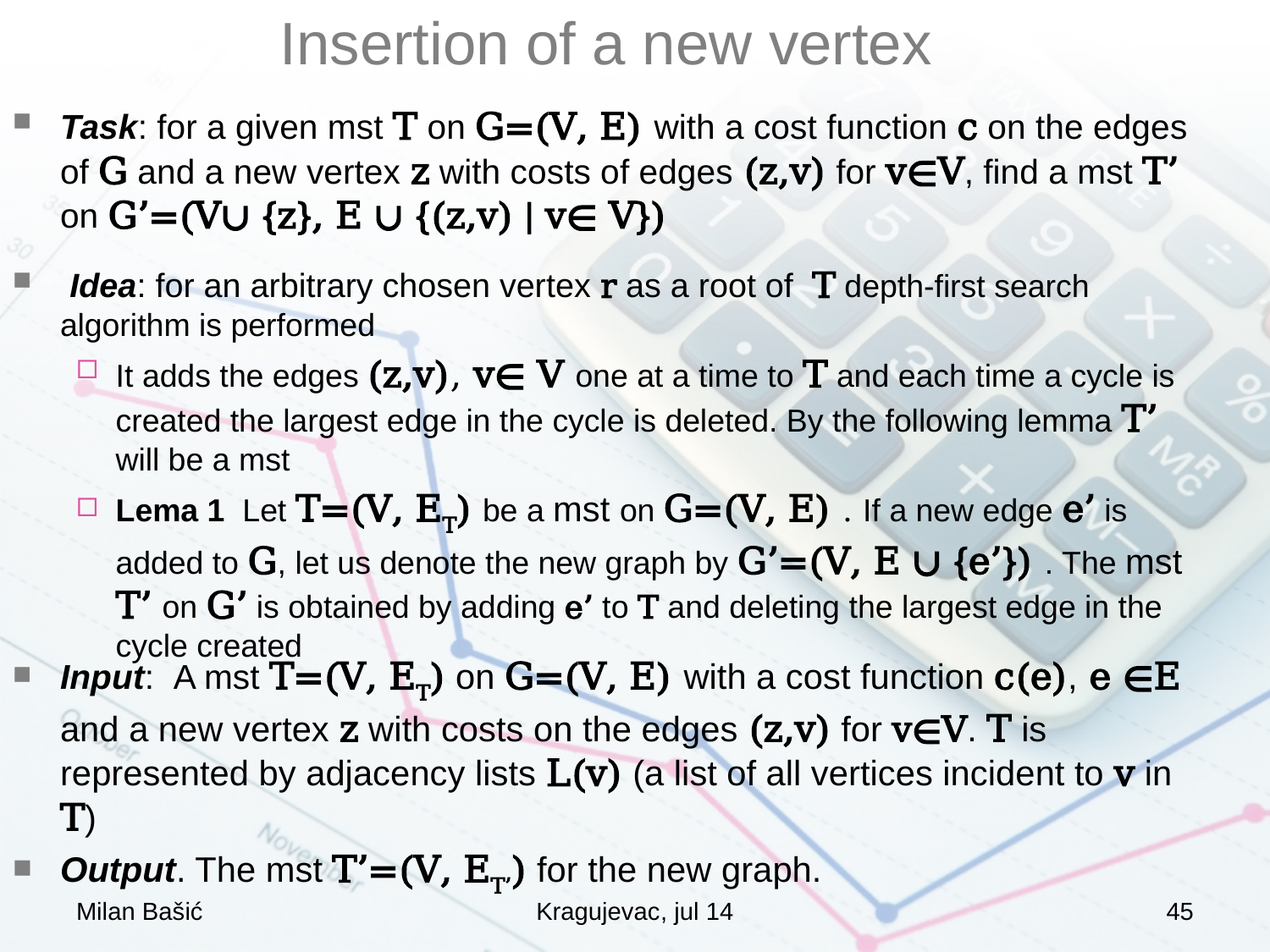

# Insertion of a new vertex
Task: for a given mst T on G=(V, E) with a cost function c on the edges of G and a new vertex z with costs of edges (z,v) for v∊V, find a mst T’ on G’=(V∪ {z}, E ∪ {(z,v) | v∊ V})

 Idea: for an arbitrary chosen vertex r as a root of  T depth-first search algorithm is performed
It adds the edges (z,v), v∊ V one at a time to T and each time a cycle is created the largest edge in the cycle is deleted. By the following lemma T’ will be a mst
Lema 1  Let T=(V, ET) be a mst on G=(V, E) . If a new edge e’ is added to G, let us denote the new graph by G’=(V, E ∪ {e’}) . The mst T’ on G’ is obtained by adding e’ to T and deleting the largest edge in the cycle created

Input:  A mst T=(V, ET) on G=(V, E) with a cost function c(e), e ∊E and a new vertex z with costs on the edges (z,v) for v∊V. T is represented by adjacency lists L(v) (a list of all vertices incident to v in T)
Output. The mst T’=(V, ET’) for the new graph.

Milan Bašić
Kragujevac, jul 14
45